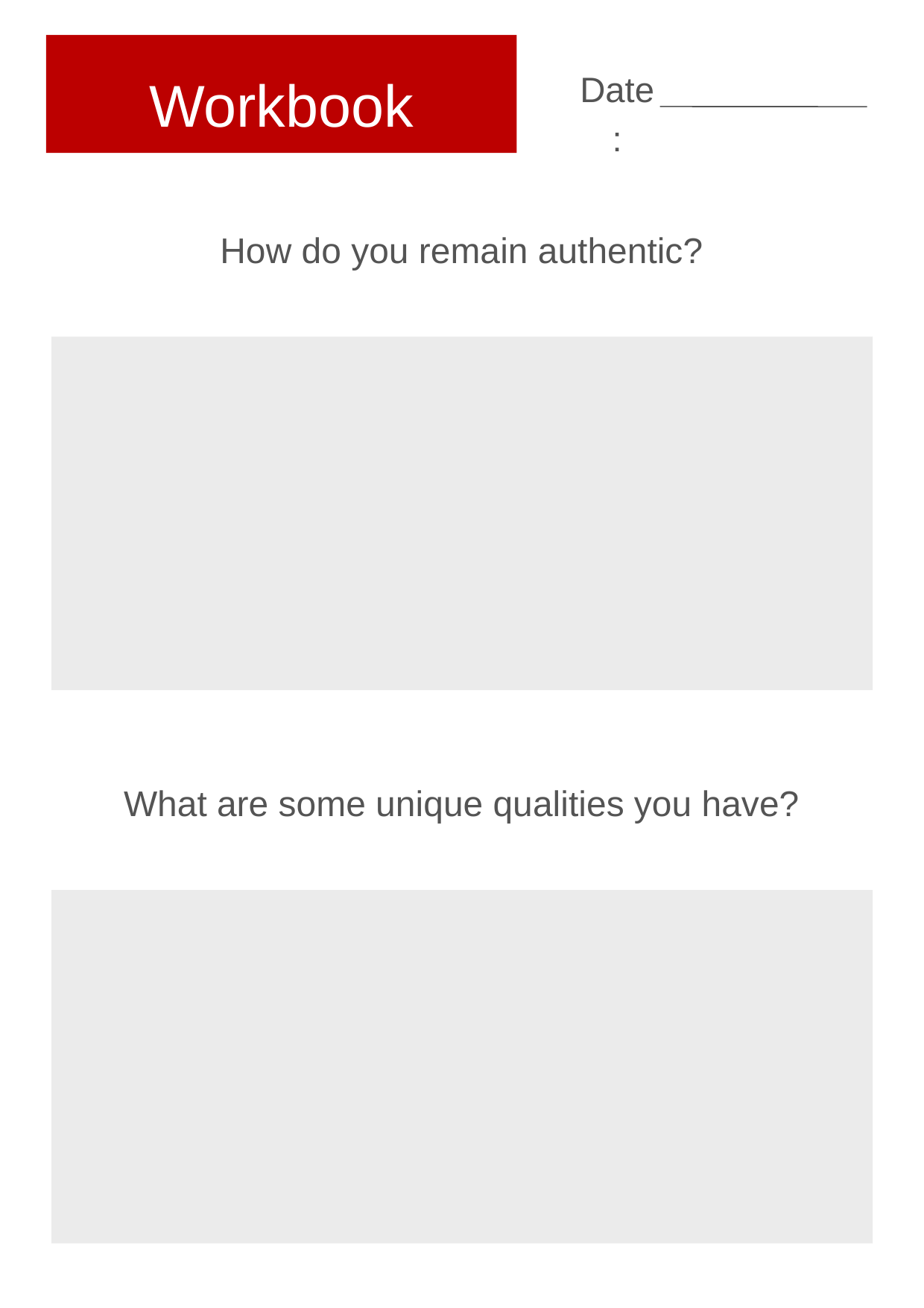

Workbook
Date:

How do you remain authentic?

What are some unique qualities you have?